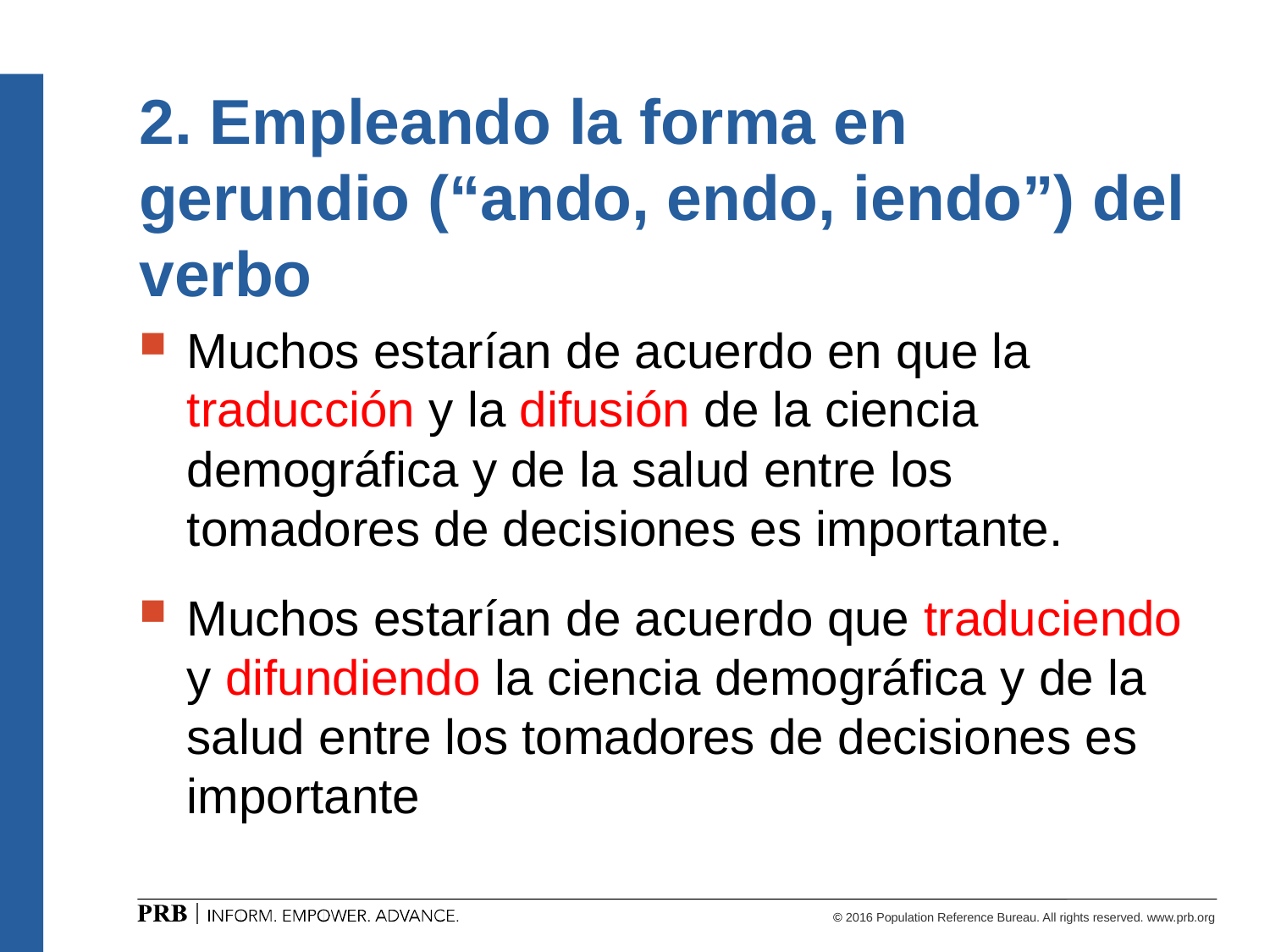

# 2. Empleando la forma en gerundio (“ando, endo, iendo”) del verbo

Muchos estarían de acuerdo en que la traducción y la difusión de la ciencia demográfica y de la salud entre los tomadores de decisiones es importante.
Muchos estarían de acuerdo que traduciendo y difundiendo la ciencia demográfica y de la salud entre los tomadores de decisiones es importante